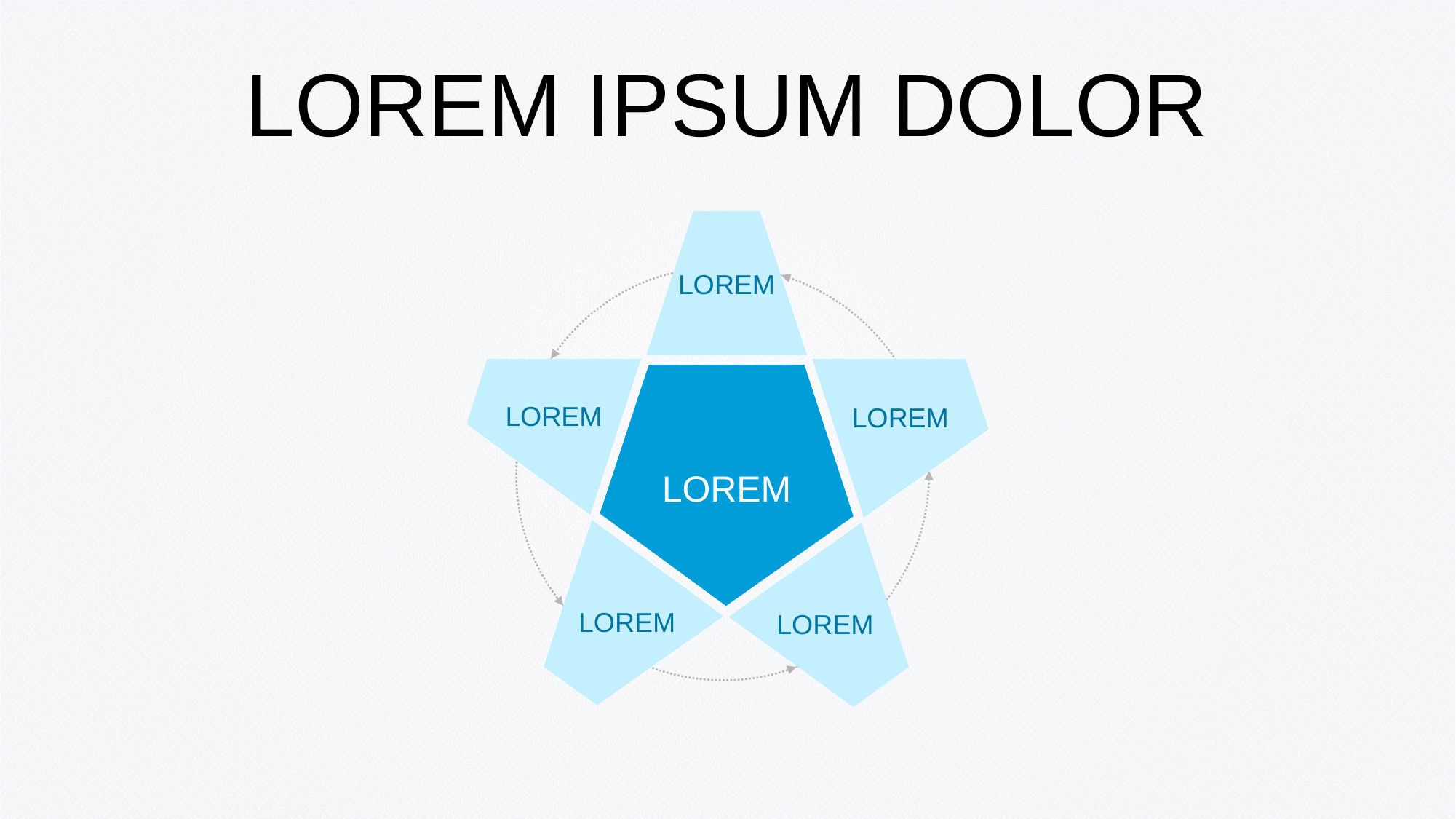

# LOREM IPSUM DOLOR
LOREM

LOREM
LOREM

LOREM

LOREM
LOREM